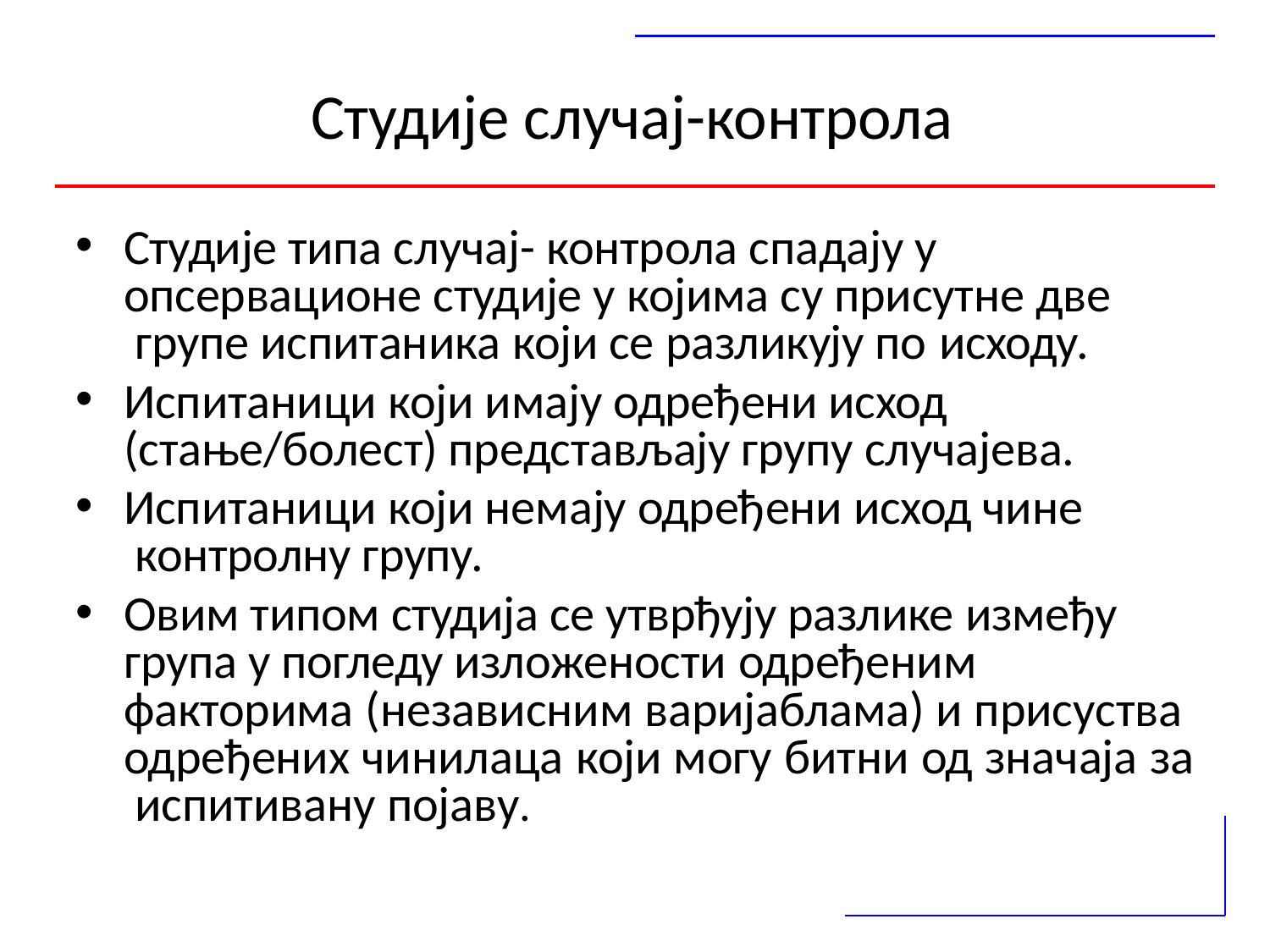

# Студије случај-контрола
Студије типа случај- контрола спадају у  опсервационе студије у којима су присутне две  групе испитаника који се разликују по исходу.
Испитаници који имају одређени исход  (стање/болест) представљају групу случајева.
Испитаници који немају одређени исход чине  контролну групу.
Овим типом студија се утврђују разлике између  група у погледу изложености одређеним
факторима (независним варијаблама) и присуства  одређених чинилаца који могу битни од значаја за  испитивану појаву.